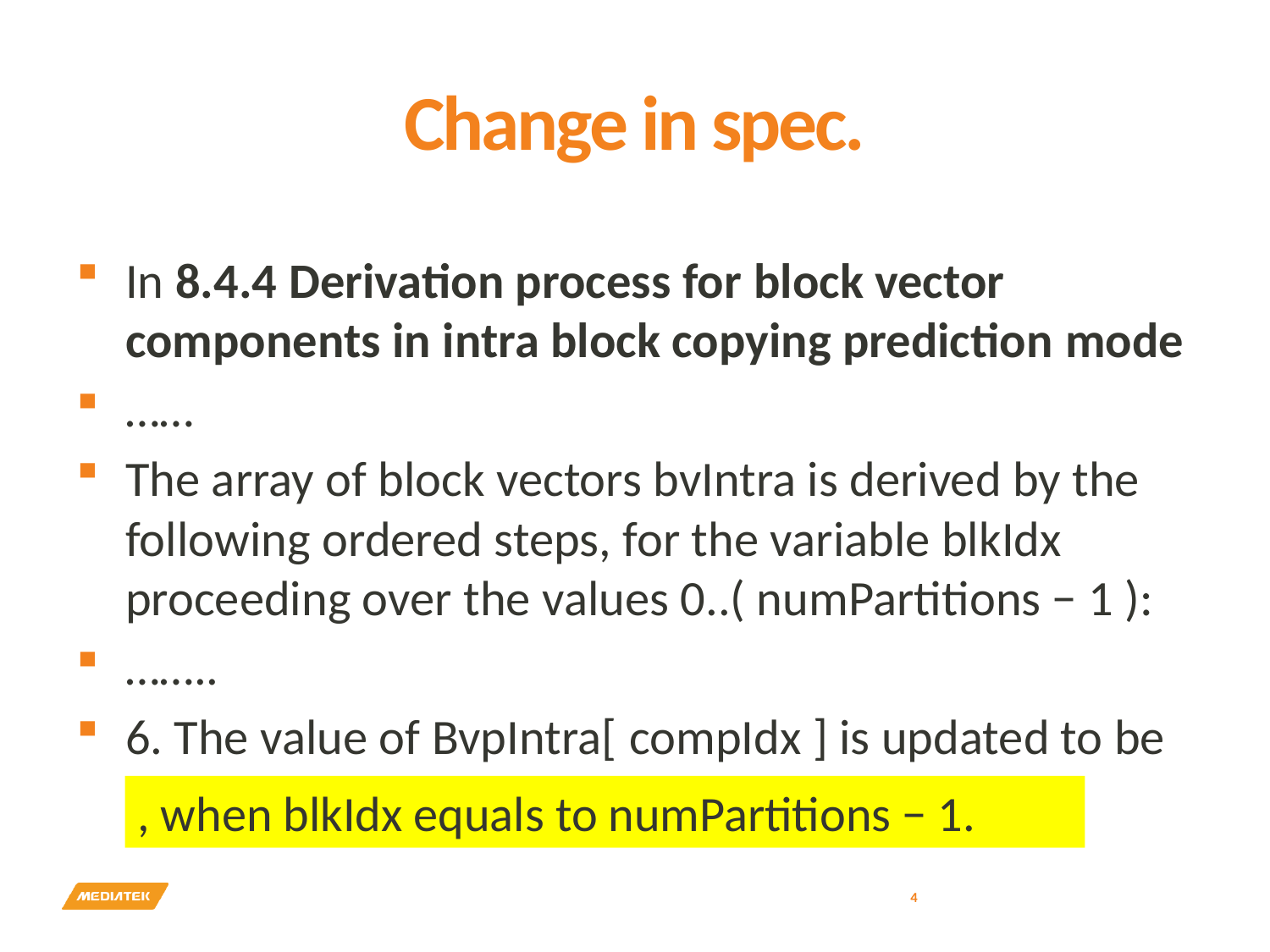

# Change in spec.
In 8.4.4 Derivation process for block vector components in intra block copying prediction mode
……
The array of block vectors bvIntra is derived by the following ordered steps, for the variable blkIdx proceeding over the values 0..( numPartitions − 1 ):
……..
6. The value of BvpIntra[ compIdx ] is updated to be equal to bvIntra[ xPb ][ yPb ][ compIdx ]

, when blkIdx equals to numPartitions − 1.
4